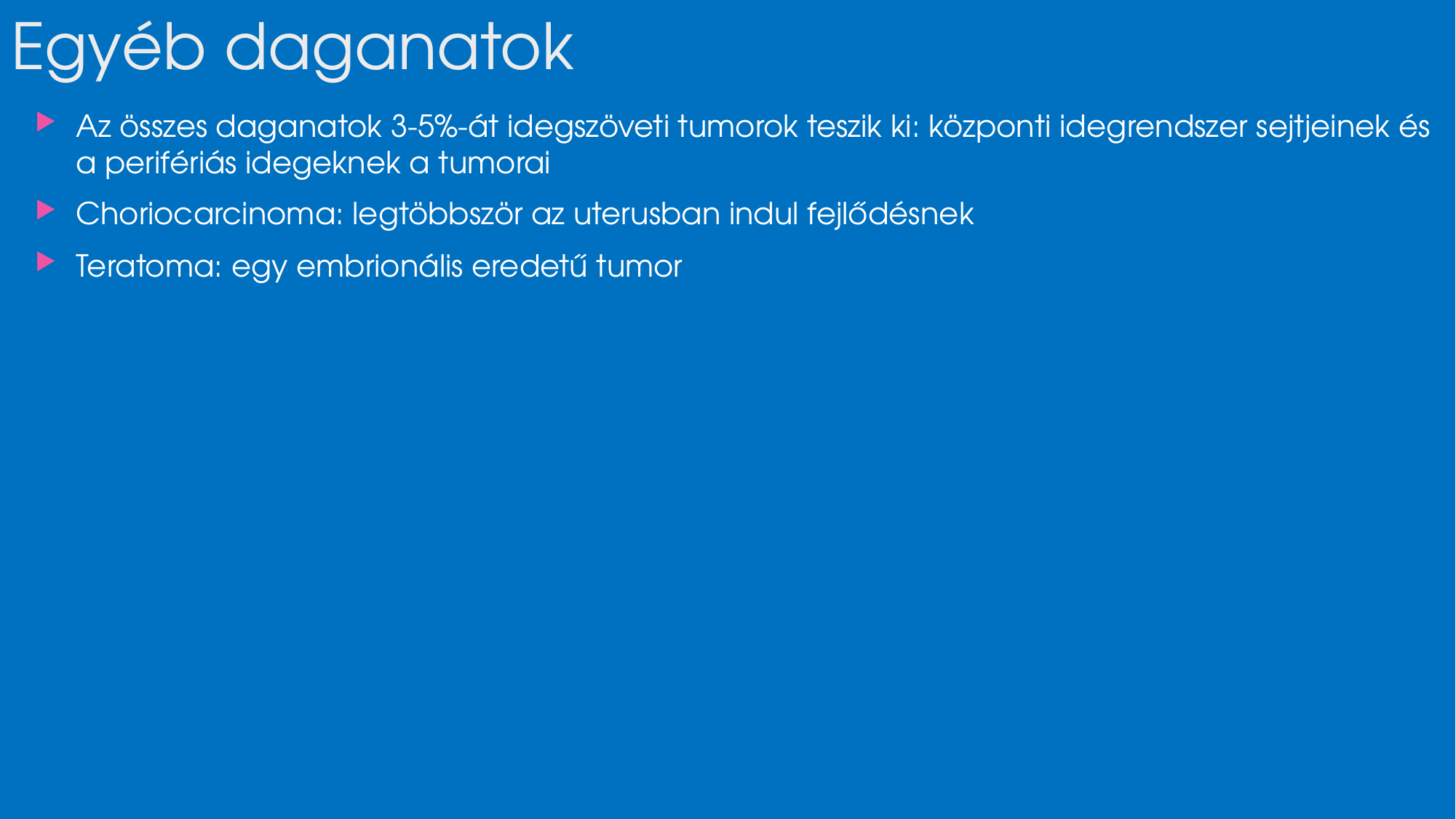

# Egyéb daganatok
Az összes daganatok 3-5%-át idegszöveti tumorok teszik ki: központi idegrendszer sejtjeinek és a perifériás idegeknek a tumorai
Choriocarcinoma: legtöbbször az uterusban indul fejlődésnek
Teratoma: egy embrionális eredetű tumor